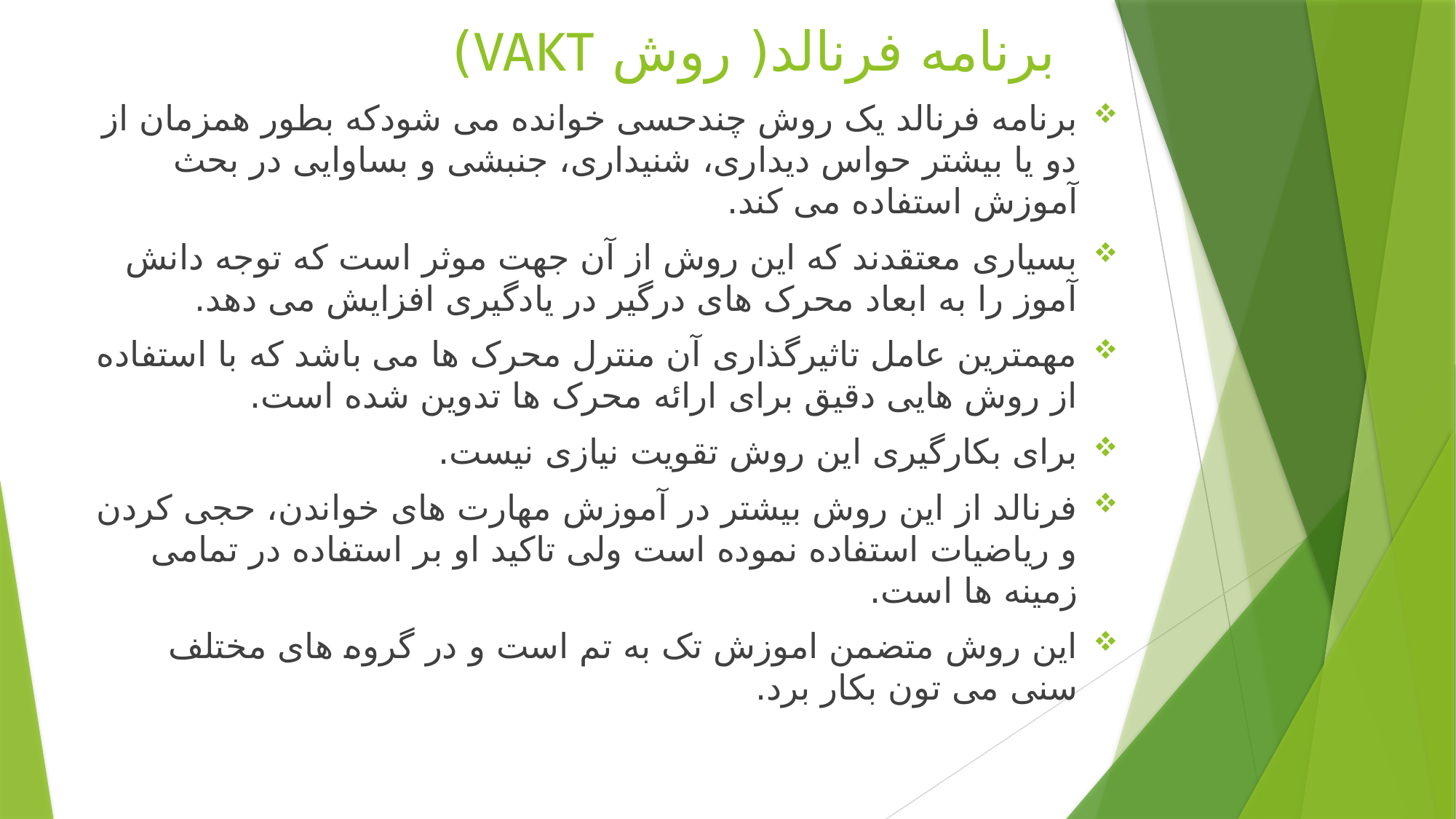

# برنامه فرنالد( روش VAKT)
برنامه فرنالد یک روش چندحسی خوانده می شودکه بطور همزمان از دو یا بیشتر حواس دیداری، شنیداری، جنبشی و بساوایی در بحث آموزش استفاده می کند.
بسیاری معتقدند که این روش از آن جهت موثر است که توجه دانش آموز را به ابعاد محرک های درگیر در یادگیری افزایش می دهد.
مهمترین عامل تاثیرگذاری آن منترل محرک ها می باشد که با استفاده از روش هایی دقیق برای ارائه محرک ها تدوین شده است.
برای بکارگیری این روش تقویت نیازی نیست.
فرنالد از این روش بیشتر در آموزش مهارت های خواندن، حجی کردن و ریاضیات استفاده نموده است ولی تاکید او بر استفاده در تمامی زمینه ها است.
این روش متضمن اموزش تک به تم است و در گروه های مختلف سنی می تون بکار برد.